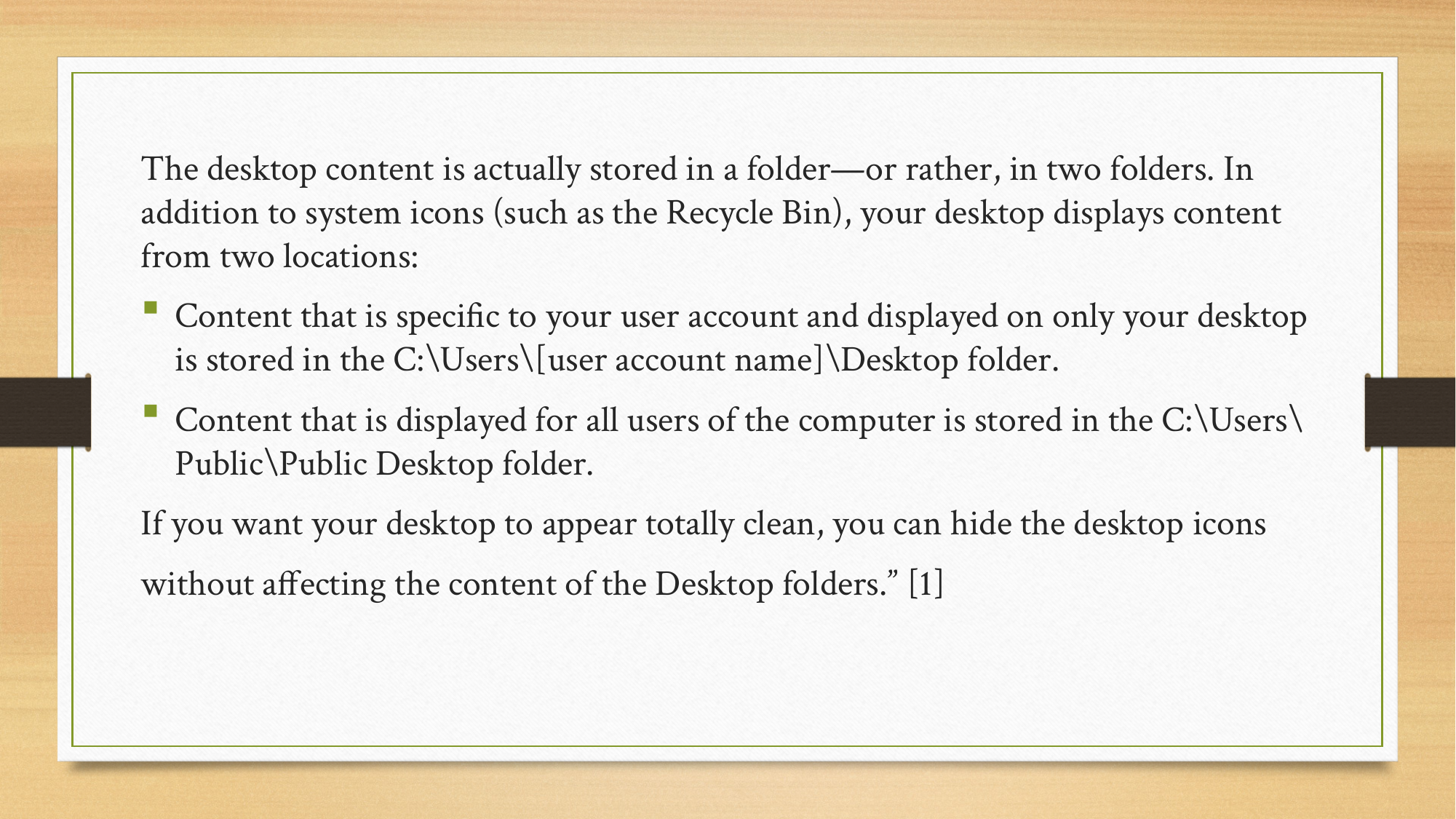

The desktop content is actually stored in a folder—or rather, in two folders. In addition to system icons (such as the Recycle Bin), your desktop displays content from two locations:
Content that is specific to your user account and displayed on only your desktop is stored in the C:\Users\[user account name]\Desktop folder.
Content that is displayed for all users of the computer is stored in the C:\Users\Public\Public Desktop folder.
If you want your desktop to appear totally clean, you can hide the desktop icons
without affecting the content of the Desktop folders.” [1]